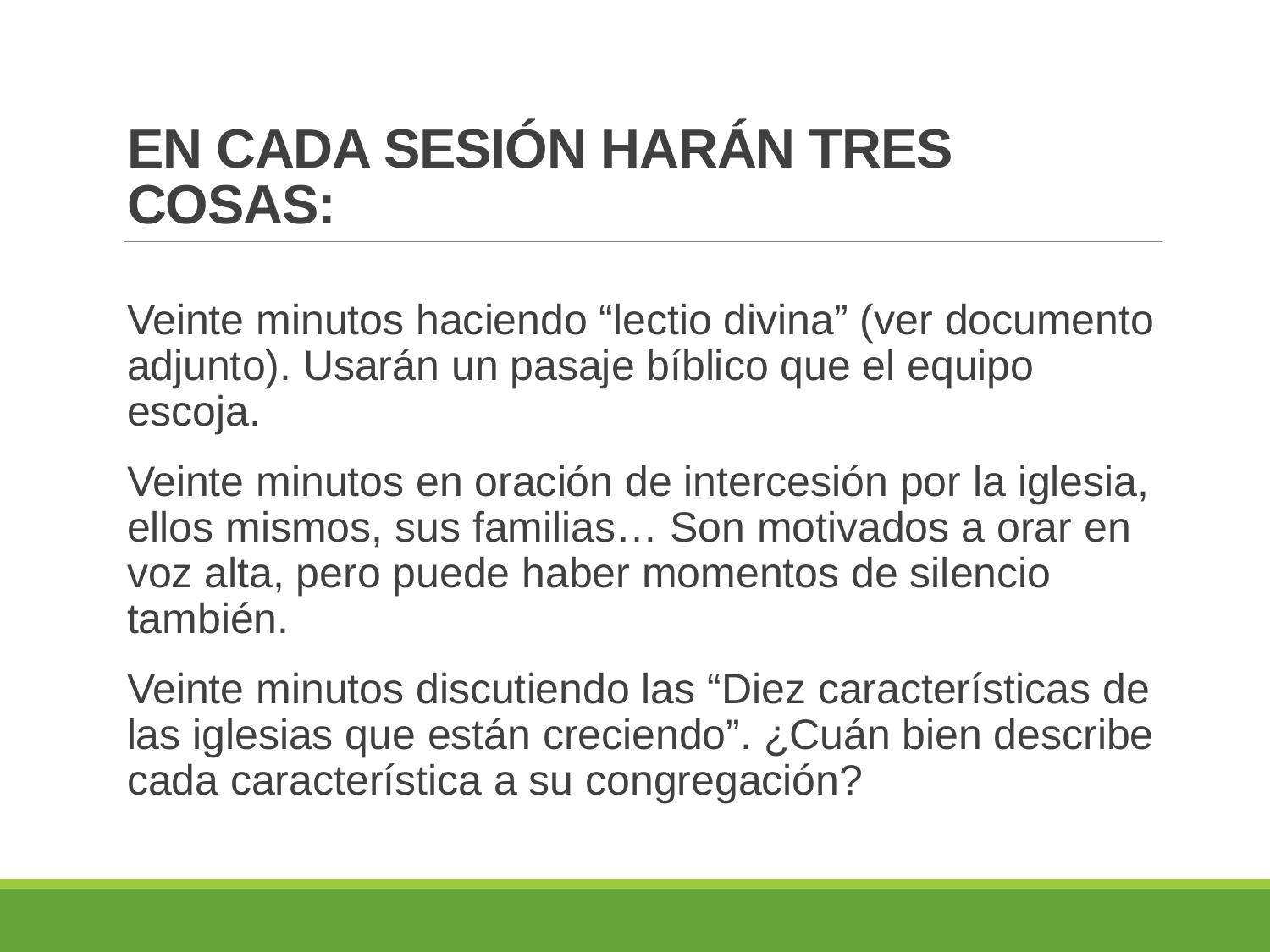

# En cada sesión harán tres cosas:
Veinte minutos haciendo “lectio divina” (ver documento adjunto). Usarán un pasaje bíblico que el equipo escoja.
Veinte minutos en oración de intercesión por la iglesia, ellos mismos, sus familias… Son motivados a orar en voz alta, pero puede haber momentos de silencio también.
Veinte minutos discutiendo las “Diez características de las iglesias que están creciendo”. ¿Cuán bien describe cada característica a su congregación?